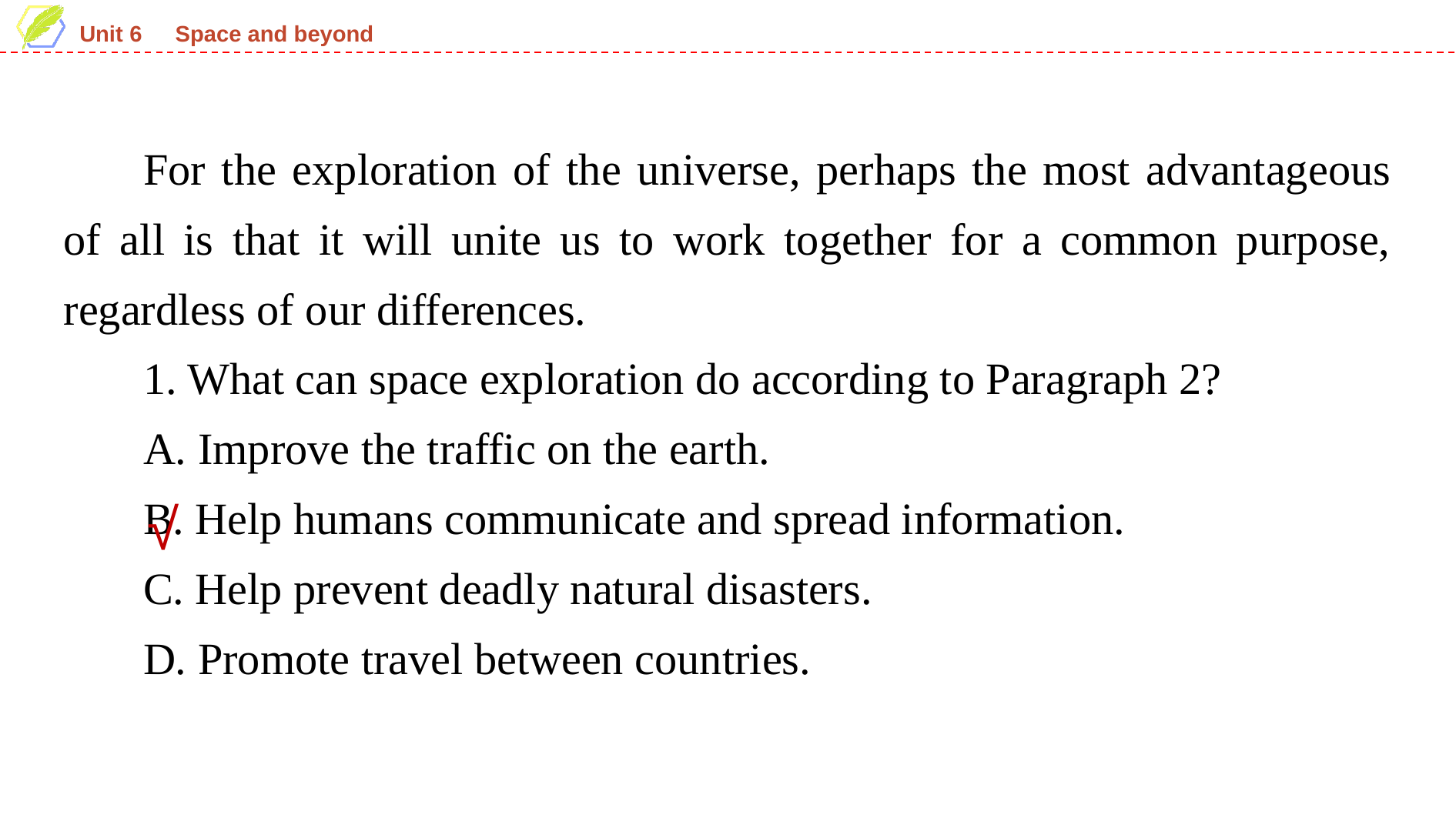

For the exploration of the universe, perhaps the most advantageous of all is that it will unite us to work together for a common purpose, regardless of our differences.
1. What can space exploration do according to Paragraph 2?
A. Improve the traffic on the earth.
B. Help humans communicate and spread information.
C. Help prevent deadly natural disasters.
D. Promote travel between countries.
√